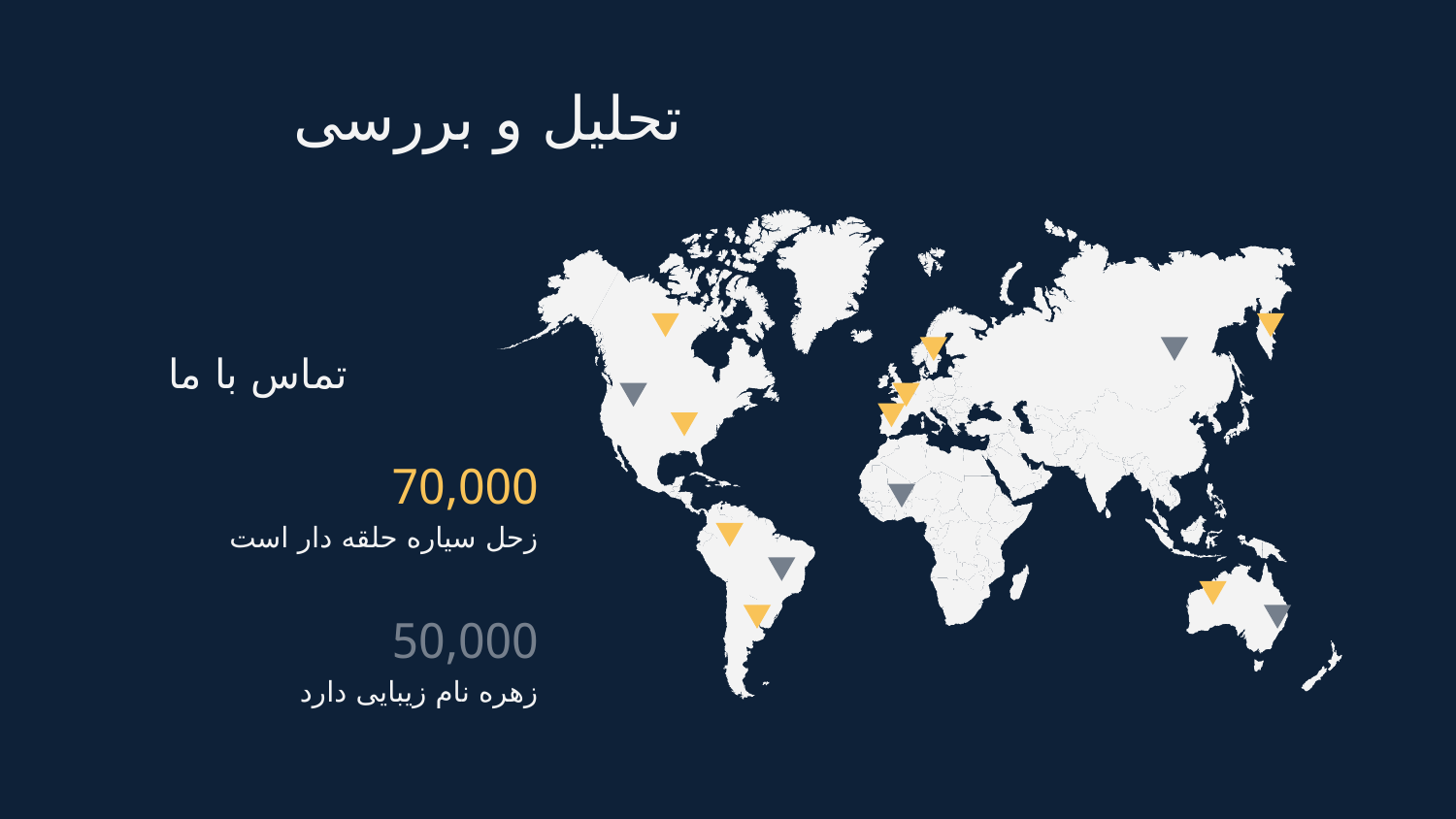

تحلیل و بررسی

تماس با ما

# 70,000

زحل سیاره حلقه دار است

50,000

زهره نام زیبایی دارد